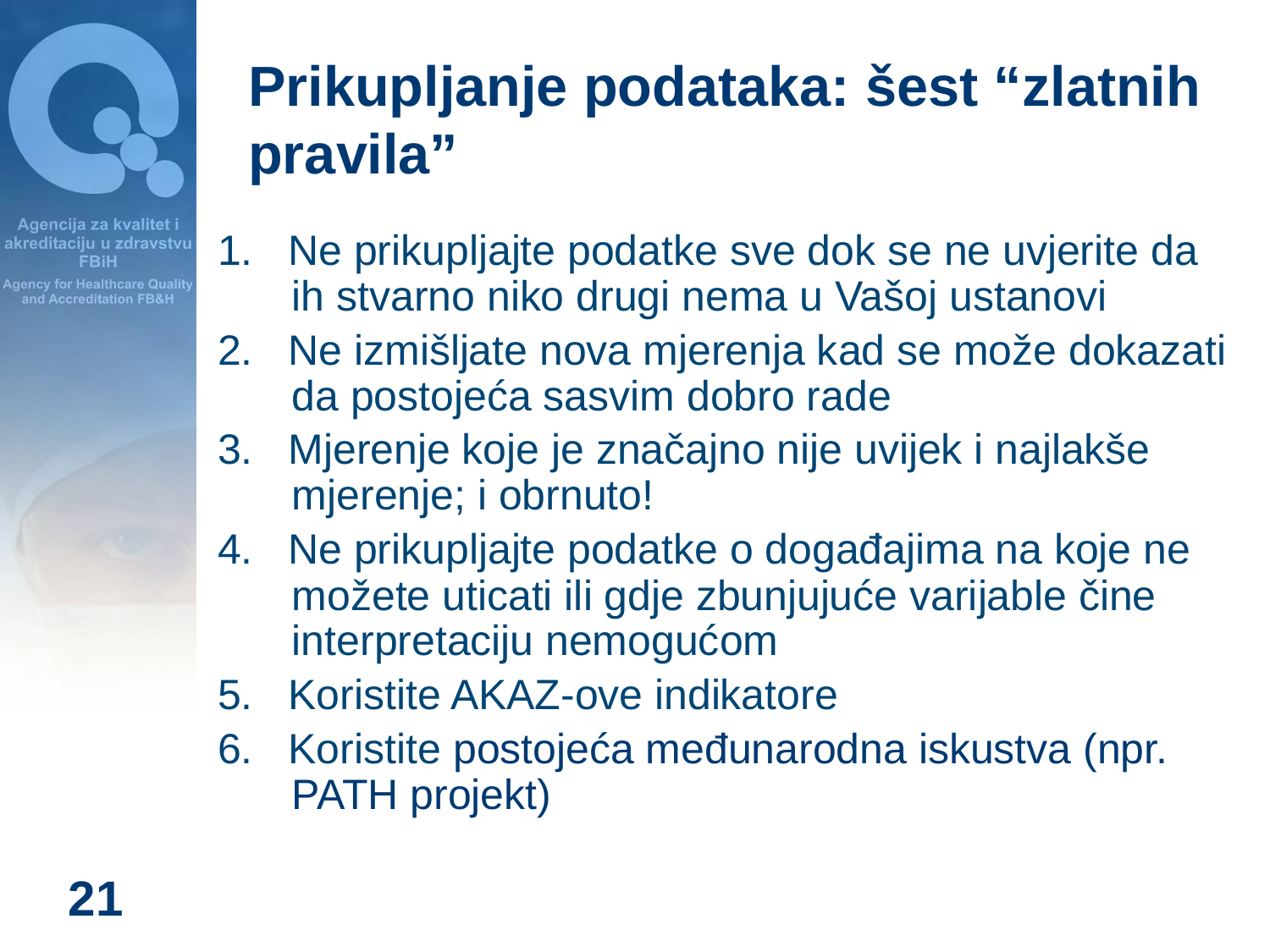

# Prikupljanje podataka: šest “zlatnih pravila”
1.   Ne prikupljajte podatke sve dok se ne uvjerite da ih stvarno niko drugi nema u Vašoj ustanovi
2.   Ne izmišljate nova mjerenja kad se može dokazati da postojeća sasvim dobro rade
3.   Mjerenje koje je značajno nije uvijek i najlakše mjerenje; i obrnuto!
4.   Ne prikupljajte podatke o događajima na koje ne možete uticati ili gdje zbunjujuće varijable čine interpretaciju nemogućom
5.   Koristite AKAZ-ove indikatore
6.   Koristite postojeća međunarodna iskustva (npr. PATH projekt)

21